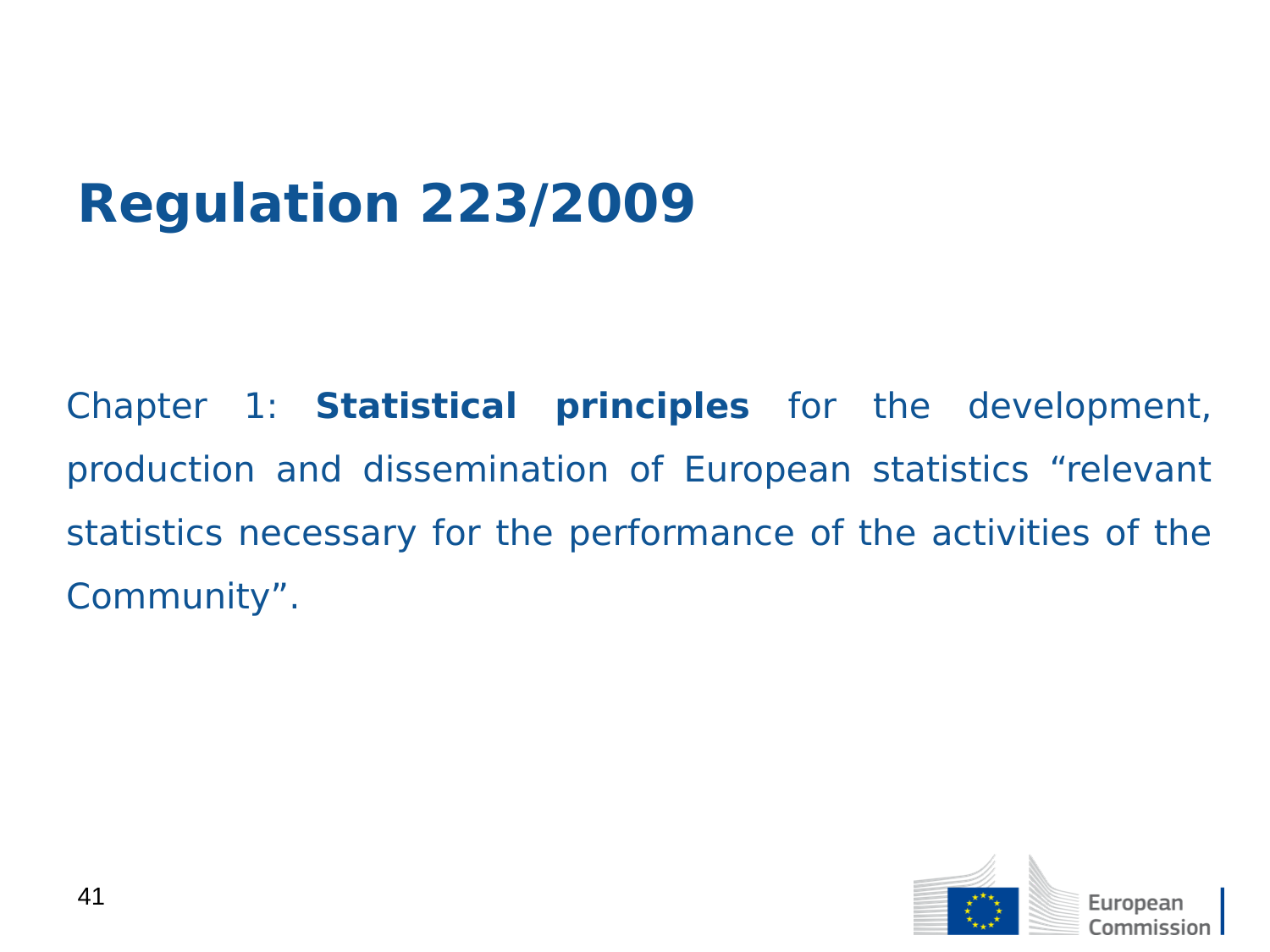

# Regulation 223/2009
Chapter 1: Statistical principles for the development, production and dissemination of European statistics “relevant statistics necessary for the performance of the activities of the Community”.

41